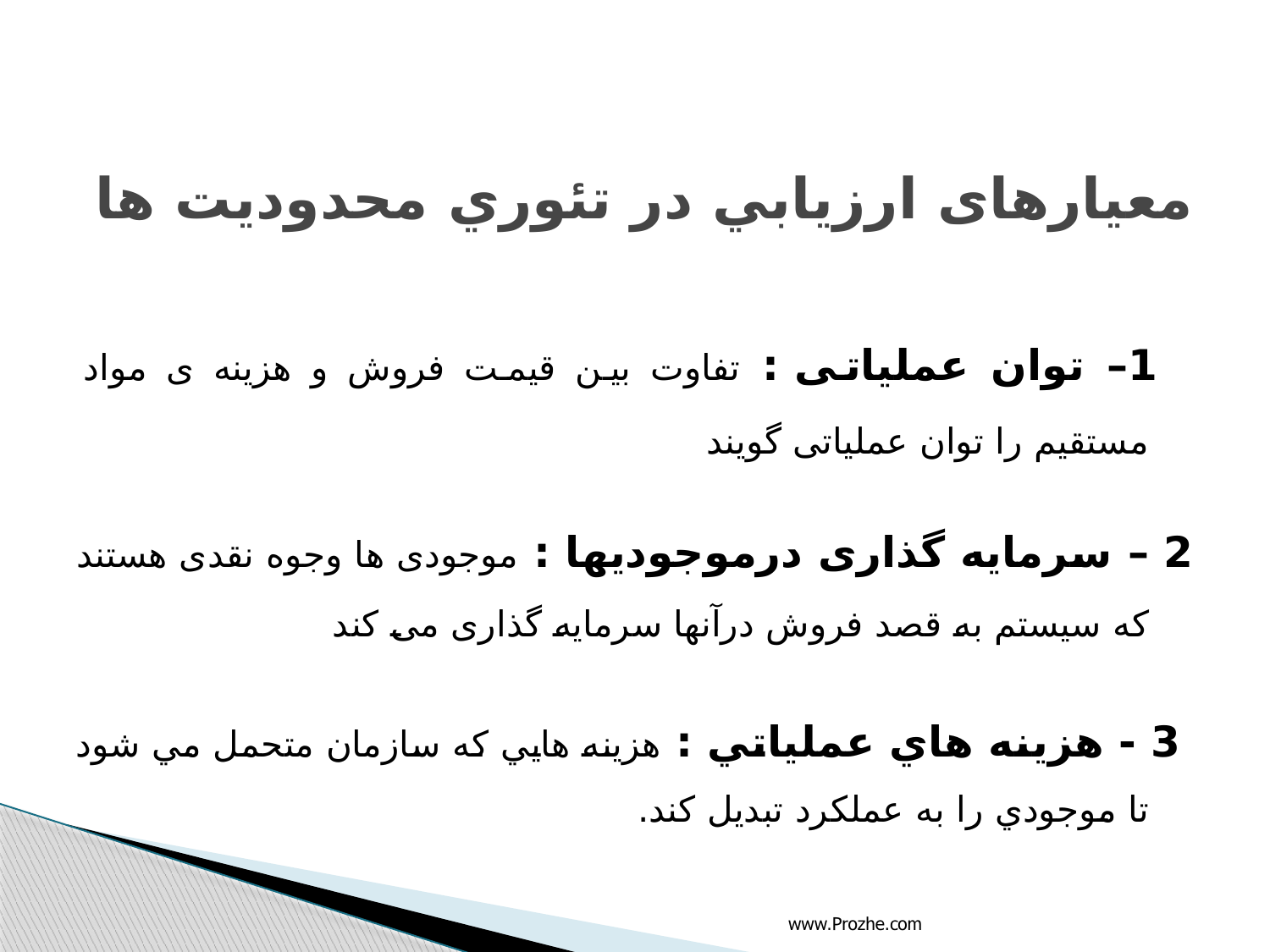

# معیارهای ارزيابي در تئوري محدوديت ها
 1– توان عملیاتی : تفاوت بین قیمت فروش و هزینه ی مواد مستقیم را توان عملیاتی گویند

2 – سرمایه گذاری درموجوديها : موجودی ها وجوه نقدی هستند که سیستم به قصد فروش درآنها سرمایه گذاری می کند

3 - هزينه هاي عملياتي : هزينه هايي كه سازمان متحمل مي شود تا موجودي را به عملکرد تبديل كند.

www.Prozhe.com